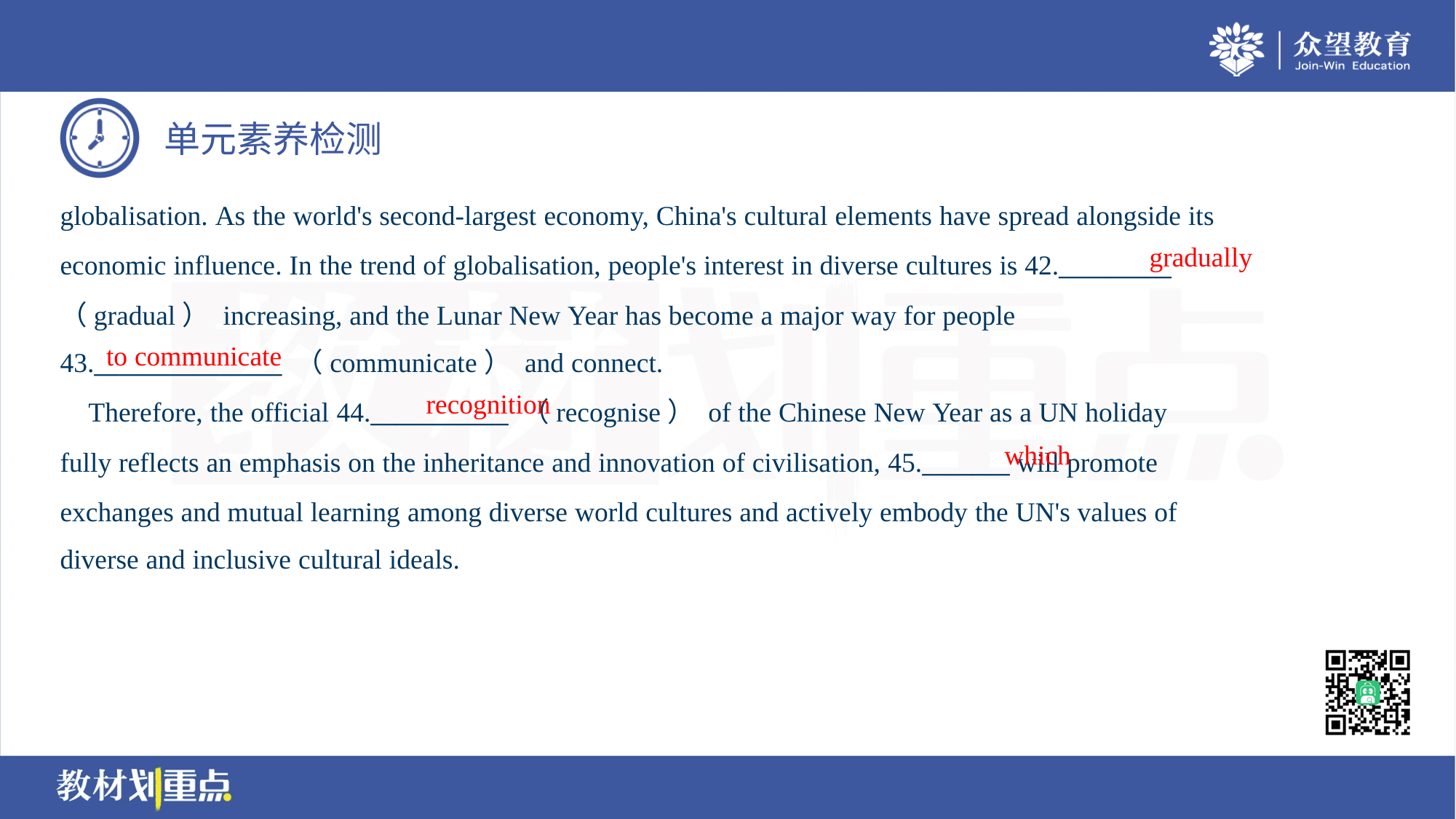

globalisation. As the world's second-largest economy, China's cultural elements have spread alongside its
economic influence. In the trend of globalisation, people's interest in diverse cultures is 42._________
（gradual） increasing, and the Lunar New Year has become a major way for people
43._______________ （communicate） and connect.
gradually
to communicate
recognition
    Therefore, the official 44.___________ （recognise） of the Chinese New Year as a UN holiday
fully reflects an emphasis on the inheritance and innovation of civilisation, 45._______ will promote
exchanges and mutual learning among diverse world cultures and actively embody the UN's values of
diverse and inclusive cultural ideals.
which